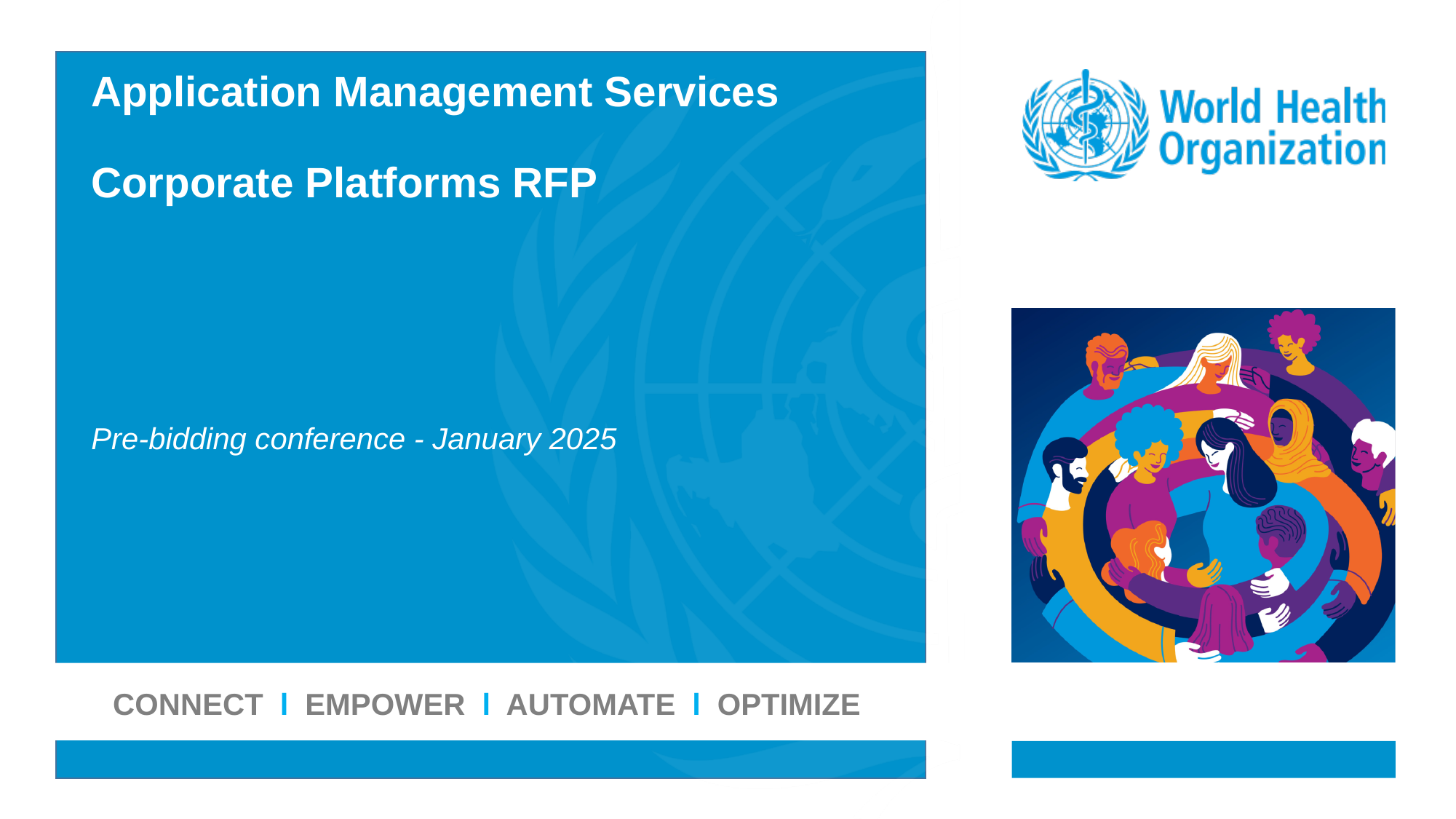

# Application Management Services Corporate Platforms RFP Pre-bidding conference - January 2025